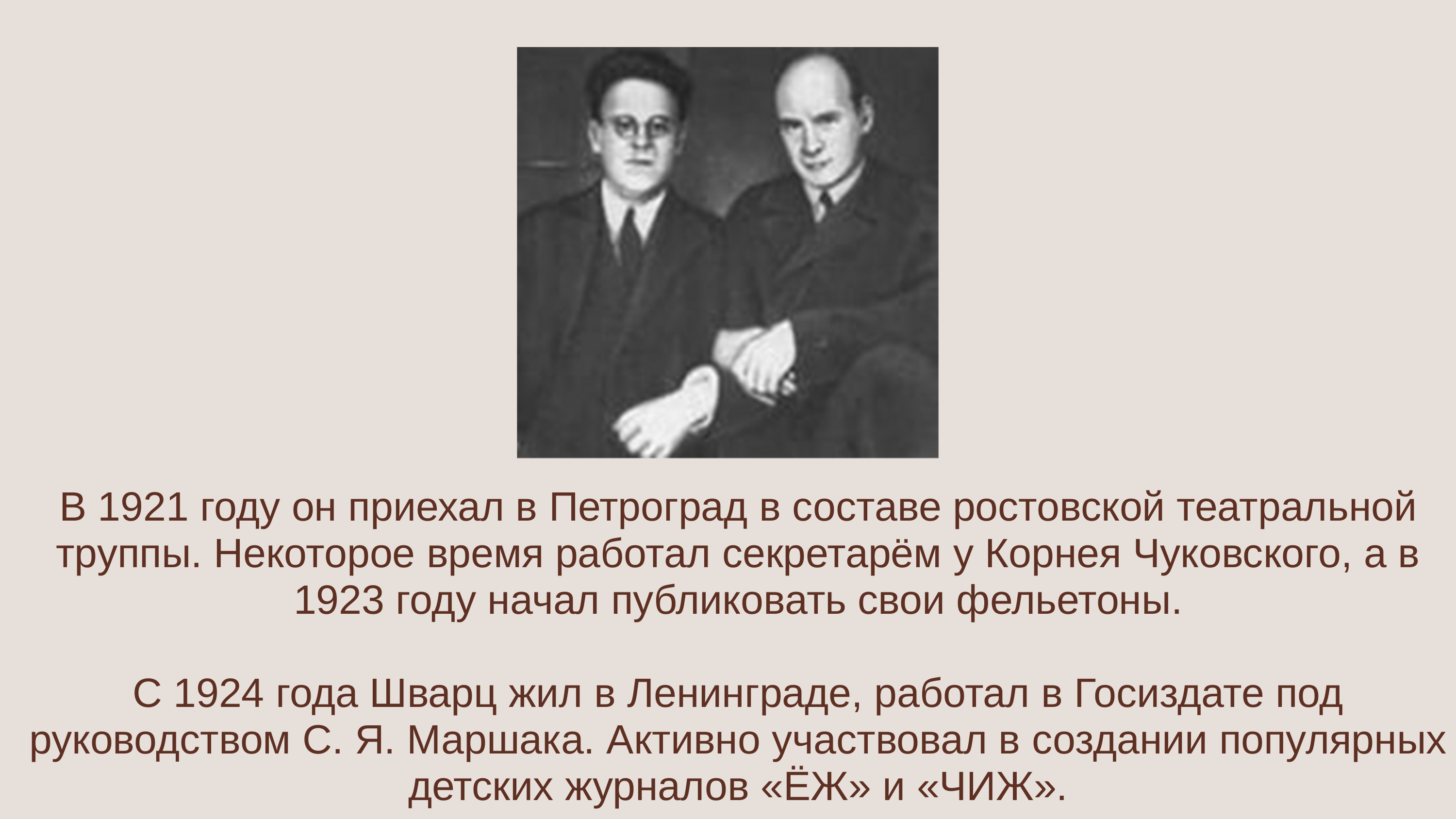

В 1921 году он приехал в Петроград в составе ростовской театральной труппы. Некоторое время работал секретарём у Корнея Чуковского, а в 1923 году начал публиковать свои фельетоны.

С 1924 года Шварц жил в Ленинграде, работал в Госиздате под руководством С. Я. Маршака. Активно участвовал в создании популярных детских журналов «ЁЖ» и «ЧИЖ».